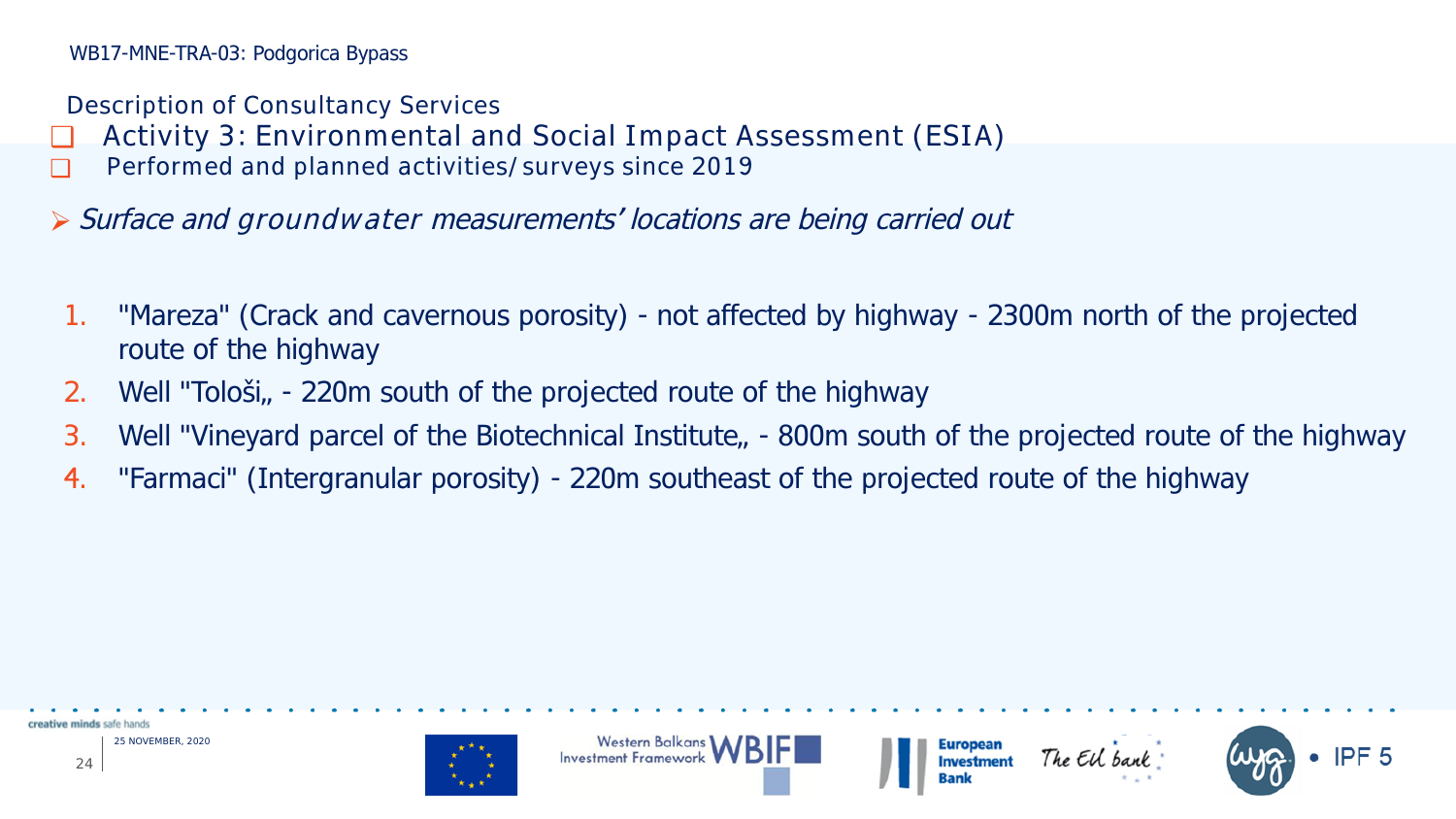

WB17-MNE-TRA-03: Podgorica Bypass
# Description of Consultancy Services
   Activity 3: Environmental and Social Impact Assessment (ESIA)
    Performed and planned activities/surveys since 2019

Surface and groundwater measurements’ locations are being carried out

"Mareza" (Crack and cavernous porosity) - not affected by highway - 2300m north of the projected route of the highway
Well "Tološi„ - 220m south of the projected route of the highway
Well "Vineyard parcel of the Biotechnical Institute„ - 800m south of the projected route of the highway
"Farmaci" (Intergranular porosity) - 220m southeast of the projected route of the highway
24
25 NOVEMBER, 2020